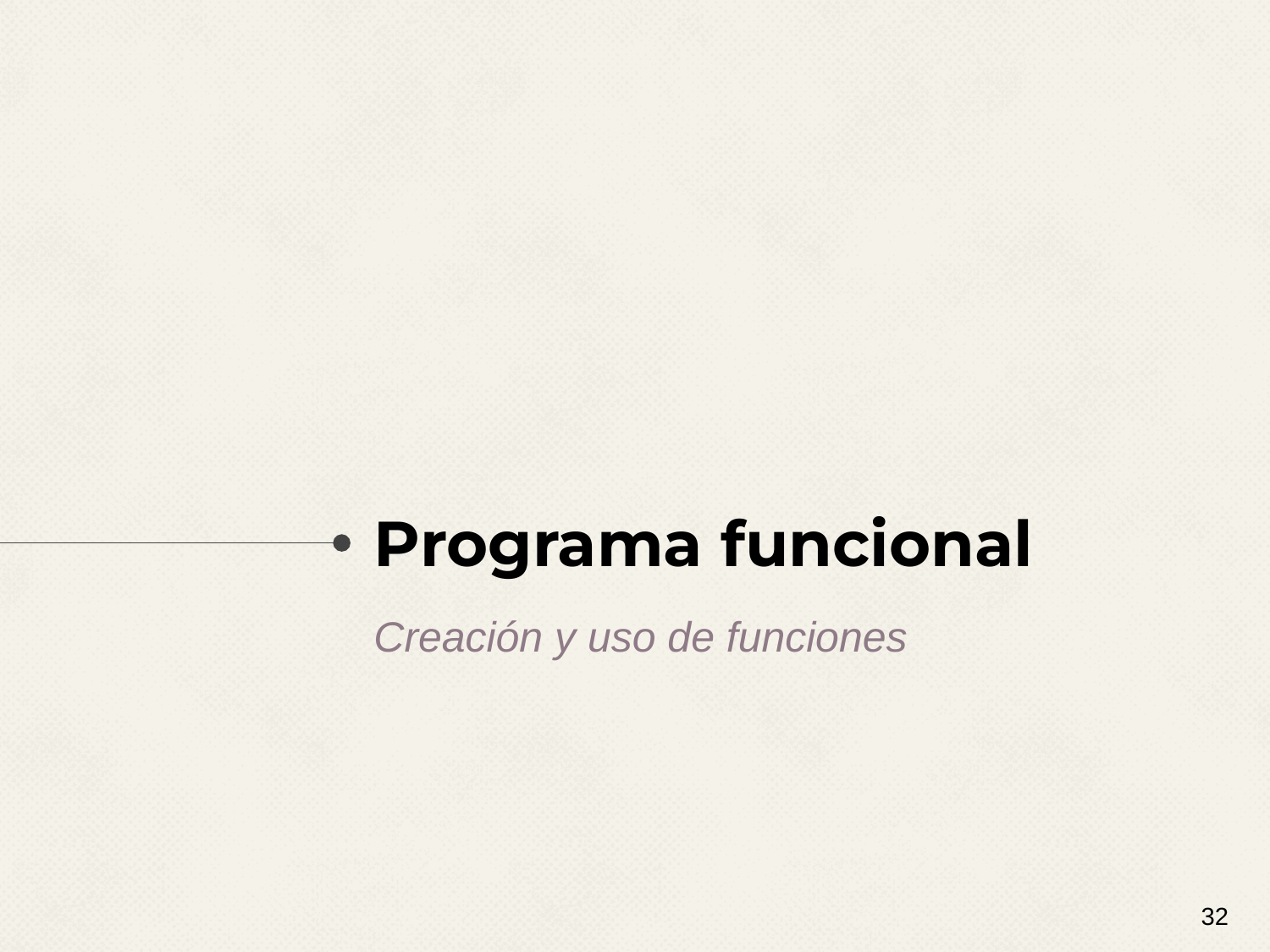

# Programa funcional
Creación y uso de funciones
32